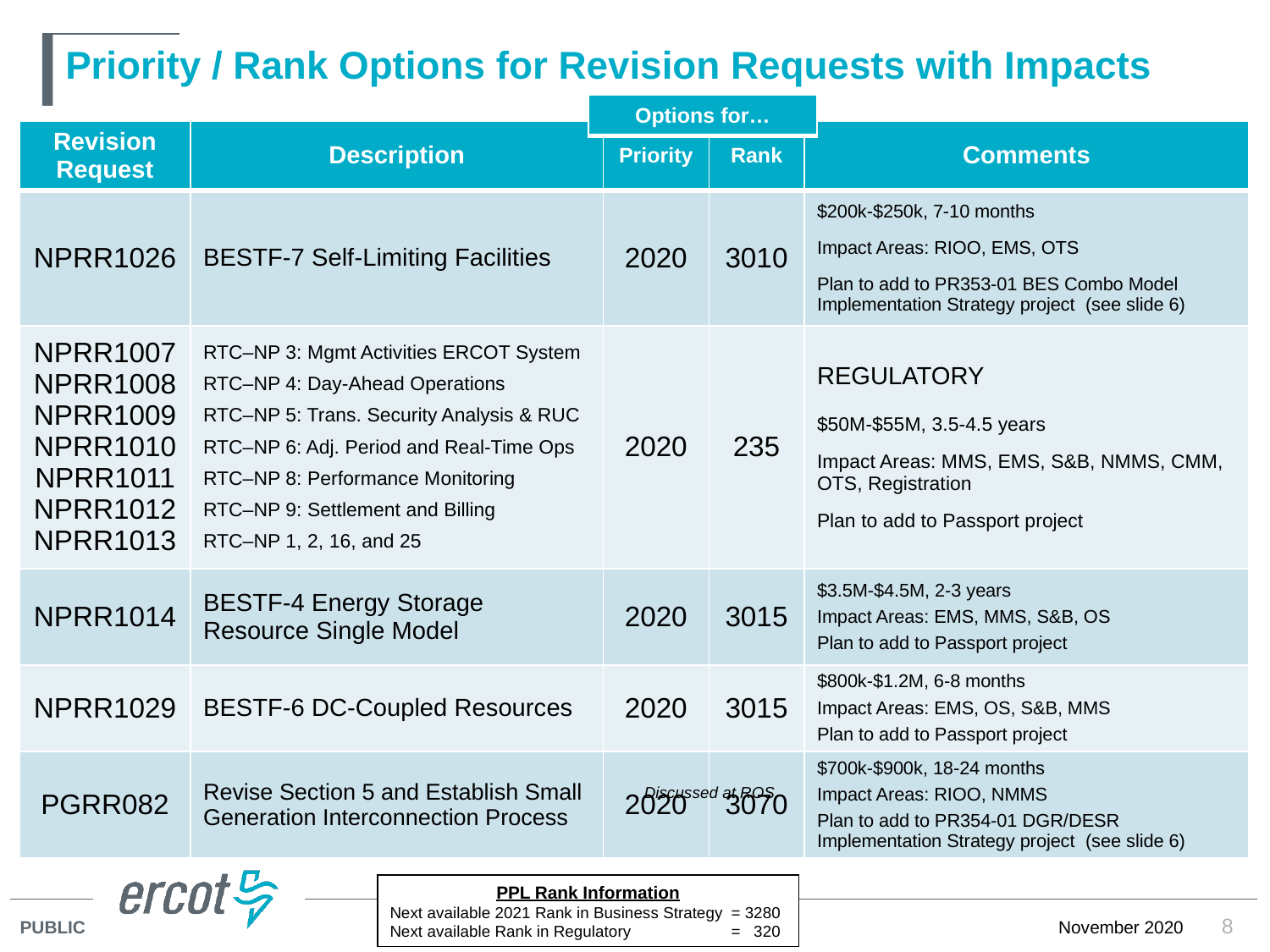

# Priority / Rank Options for Revision Requests with Impacts
| Options for… |
| --- |
| Revision Request | Description | Priority | Rank | Comments |
| --- | --- | --- | --- | --- |
| NPRR1026 | BESTF-7 Self-Limiting Facilities | 2020 | 3010 | $200k-$250k, 7-10 months Impact Areas: RIOO, EMS, OTS Plan to add to PR353-01 BES Combo Model Implementation Strategy project (see slide 6) |
| NPRR1007 NPRR1008 NPRR1009 NPRR1010 NPRR1011 NPRR1012 NPRR1013 | RTC–NP 3: Mgmt Activities ERCOT System RTC–NP 4: Day-Ahead Operations RTC–NP 5: Trans. Security Analysis & RUC RTC–NP 6: Adj. Period and Real-Time Ops RTC–NP 8: Performance Monitoring RTC–NP 9: Settlement and Billing RTC–NP 1, 2, 16, and 25 | 2020 | 235 | REGULATORY $50M-$55M, 3.5-4.5 years Impact Areas: MMS, EMS, S&B, NMMS, CMM, OTS, Registration Plan to add to Passport project |
| NPRR1014 | BESTF-4 Energy Storage Resource Single Model | 2020 | 3015 | $3.5M-$4.5M, 2-3 years Impact Areas: EMS, MMS, S&B, OS Plan to add to Passport project |
| NPRR1029 | BESTF-6 DC-Coupled Resources | 2020 | 3015 | $800k-$1.2M, 6-8 months Impact Areas: EMS, OS, S&B, MMS Plan to add to Passport project |
| PGRR082 | Revise Section 5 and Establish Small Generation Interconnection Process | 2020 | 3070 | $700k-$900k, 18-24 months Impact Areas: RIOO, NMMS Plan to add to PR354-01 DGR/DESR Implementation Strategy project (see slide 6) |
Discussed at ROS
PPL Rank Information
Next available 2021 Rank in Business Strategy 	= 3280
Next available Rank in Regulatory	=   320
8